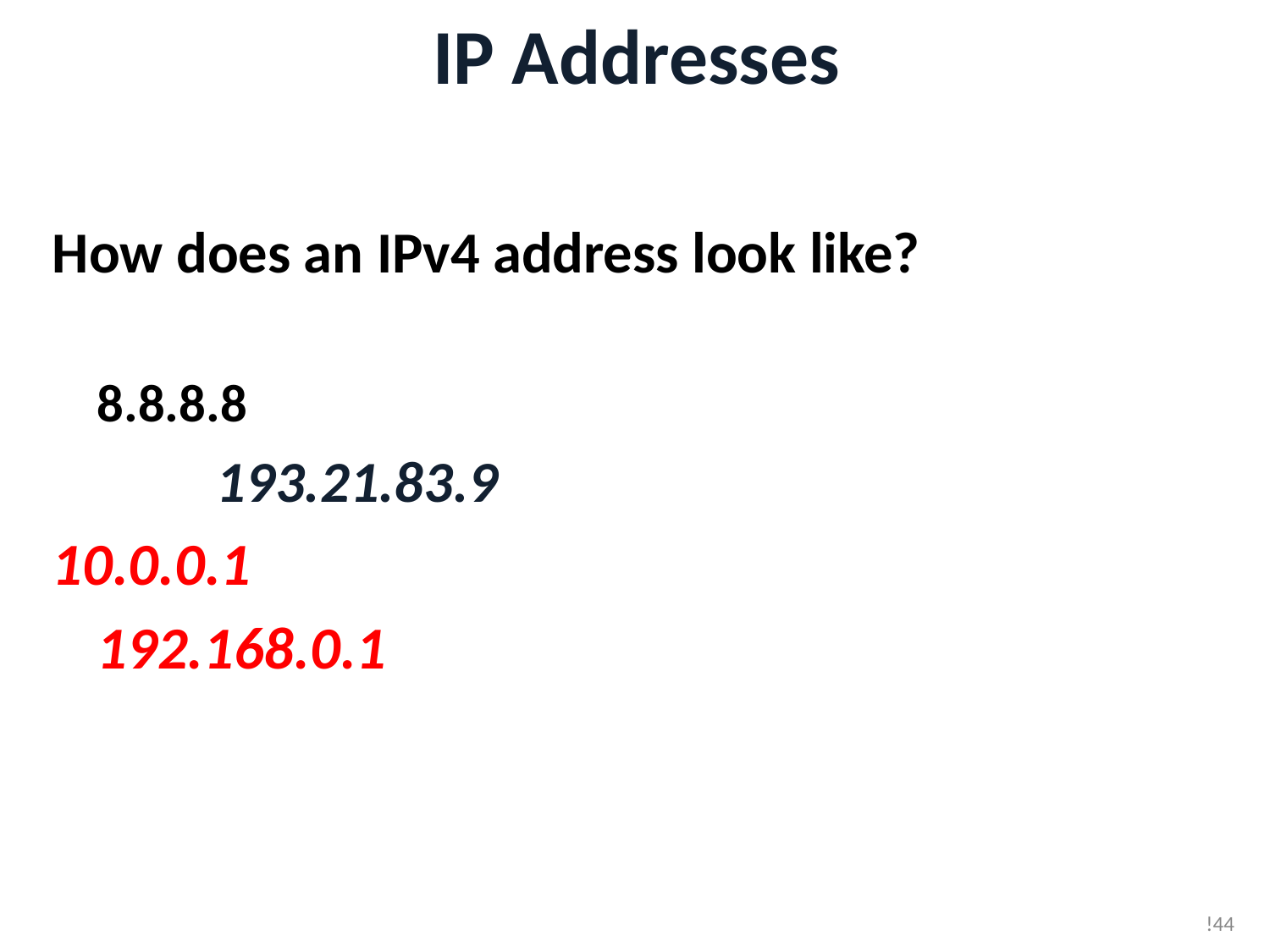

# IP Addresses
How does an IPv4 address look like?

	8.8.8.8
					 							193.21.83.9
10.0.0.1
								192.168.0.1
!44